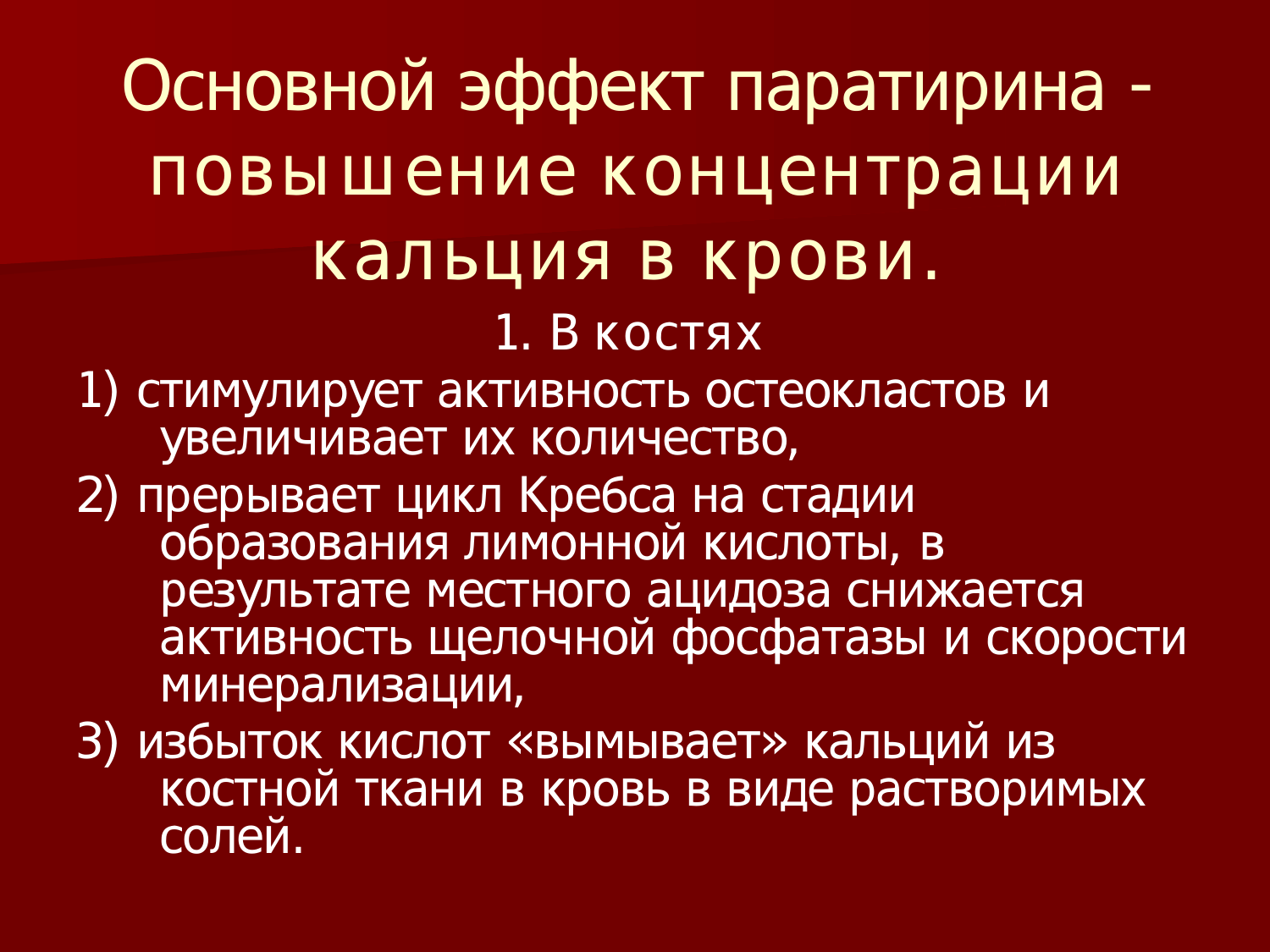

# Основной эффект паратирина - повышение концентрации кальция в крови.
1. В костях
1) стимулирует активность остеокластов и увеличивает их количество,
2) прерывает цикл Кребса на стадии образования лимонной кислоты, в результате местного ацидоза снижается активность щелочной фосфатазы и скорости минерализации,
3) избыток кислот «вымывает» кальций из костной ткани в кровь в виде растворимых солей.